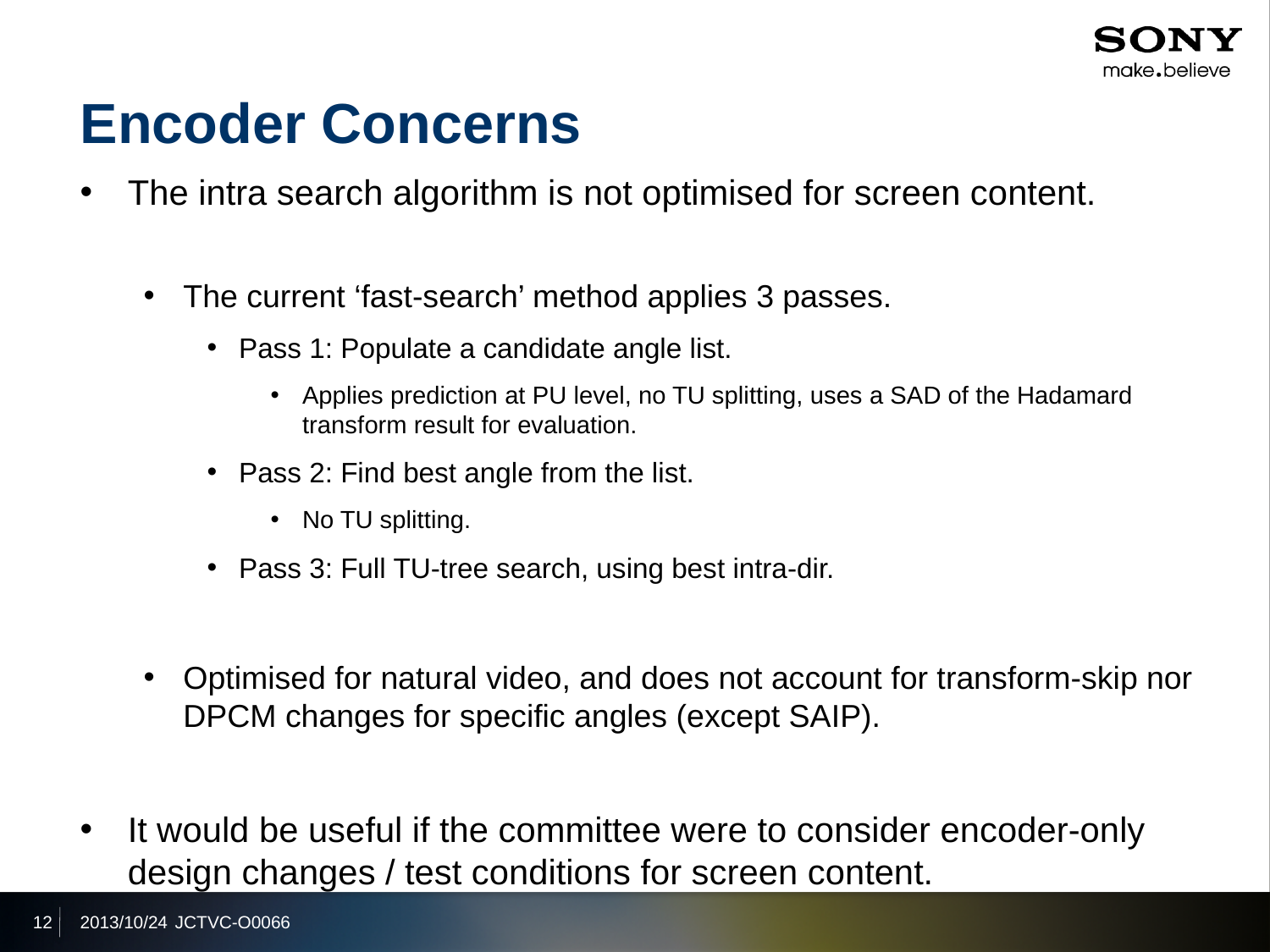

# Encoder Concerns
The intra search algorithm is not optimised for screen content.

The current ‘fast-search’ method applies 3 passes.
Pass 1: Populate a candidate angle list.
Applies prediction at PU level, no TU splitting, uses a SAD of the Hadamard transform result for evaluation.
Pass 2: Find best angle from the list.
No TU splitting.
Pass 3: Full TU-tree search, using best intra-dir.

Optimised for natural video, and does not account for transform-skip nor DPCM changes for specific angles (except SAIP).

It would be useful if the committee were to consider encoder-only design changes / test conditions for screen content.
12
2013/10/24
JCTVC-O0066